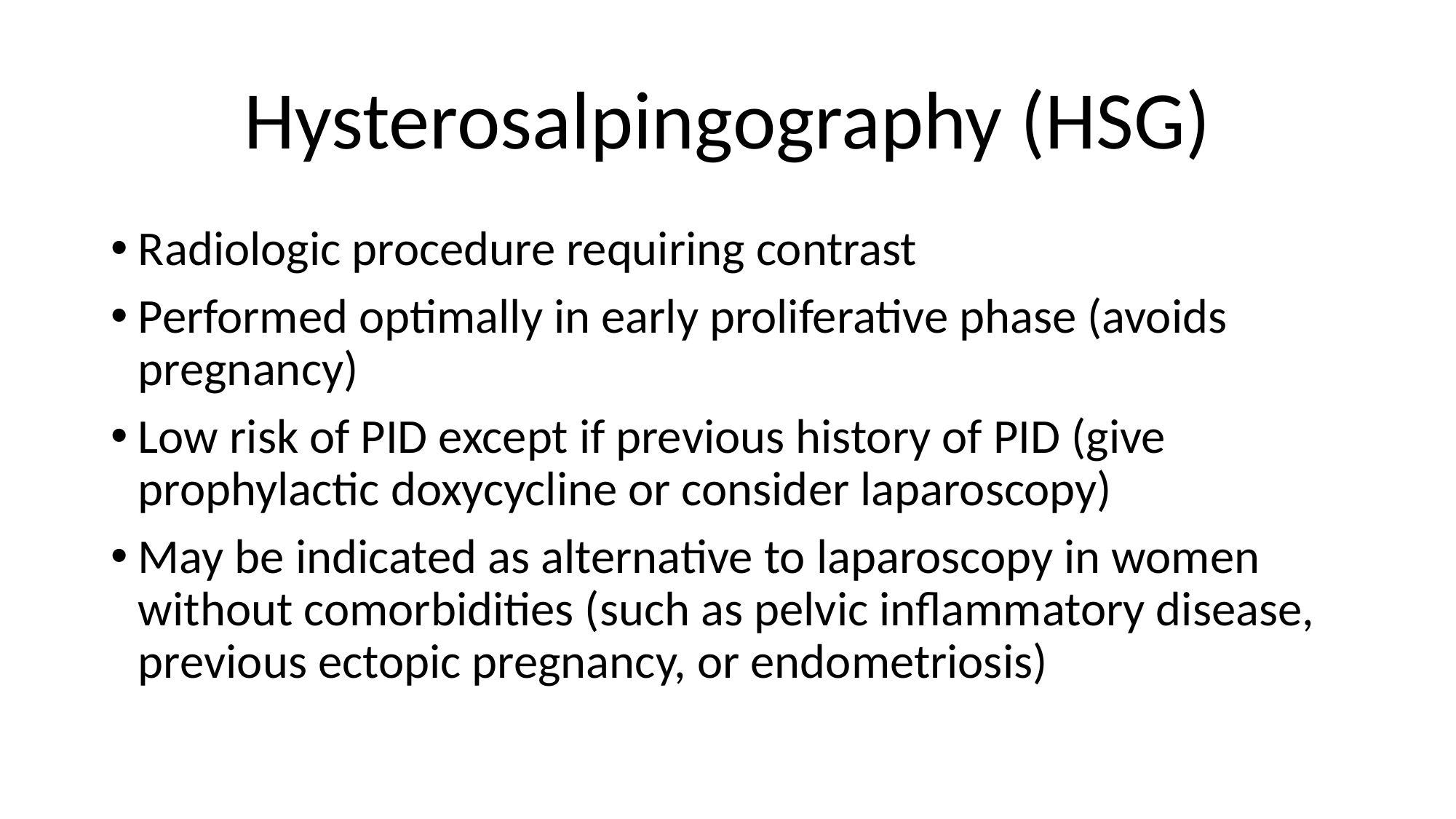

# Hysterosalpingography (HSG)
Radiologic procedure requiring contrast
Performed optimally in early proliferative phase (avoids pregnancy)
Low risk of PID except if previous history of PID (give prophylactic doxycycline or consider laparoscopy)
May be indicated as alternative to laparoscopy in women without comorbidities (such as pelvic inflammatory disease, previous ectopic pregnancy, or endometriosis)